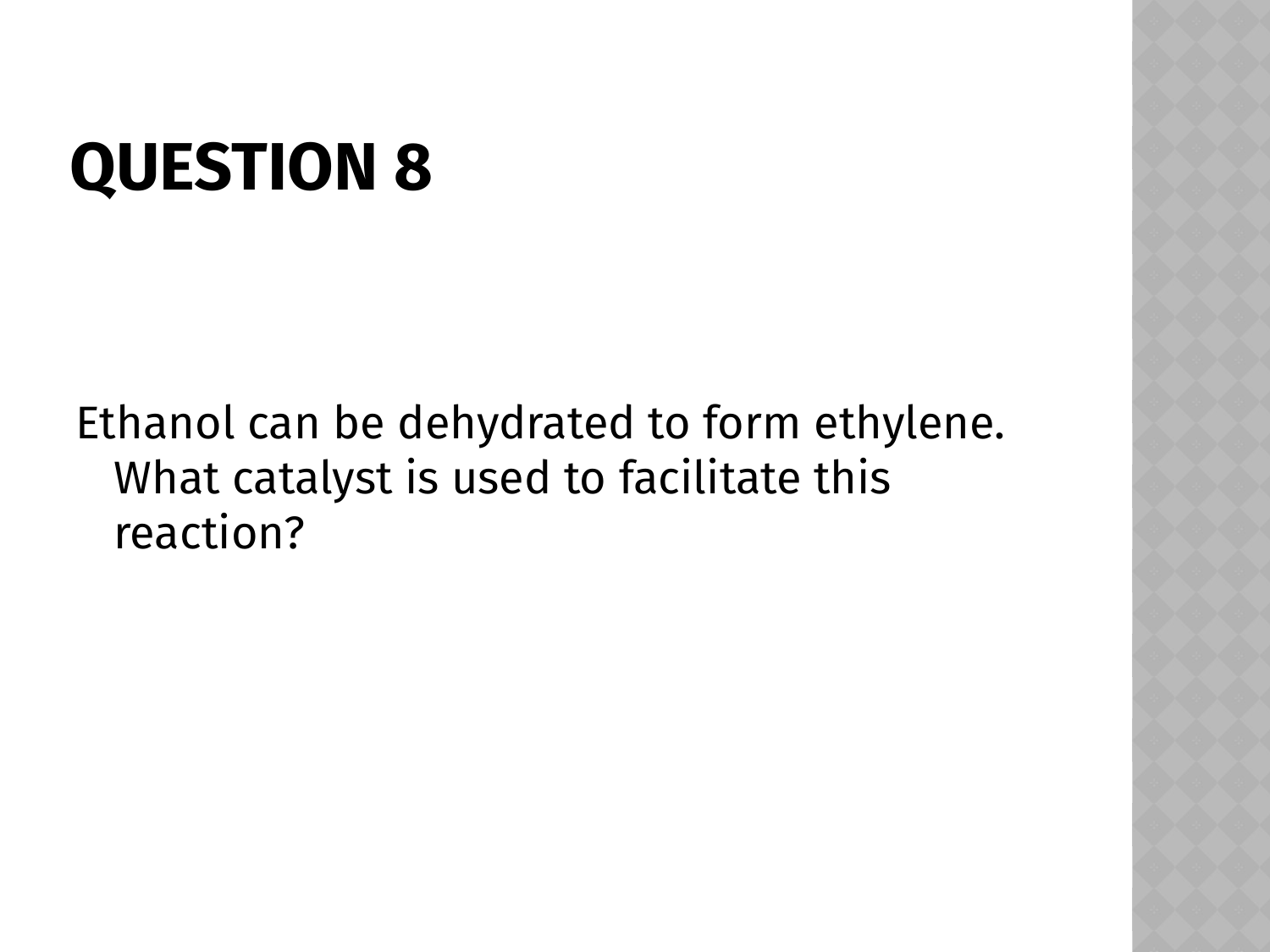

# Question 8
Ethanol can be dehydrated to form ethylene. What catalyst is used to facilitate this reaction?